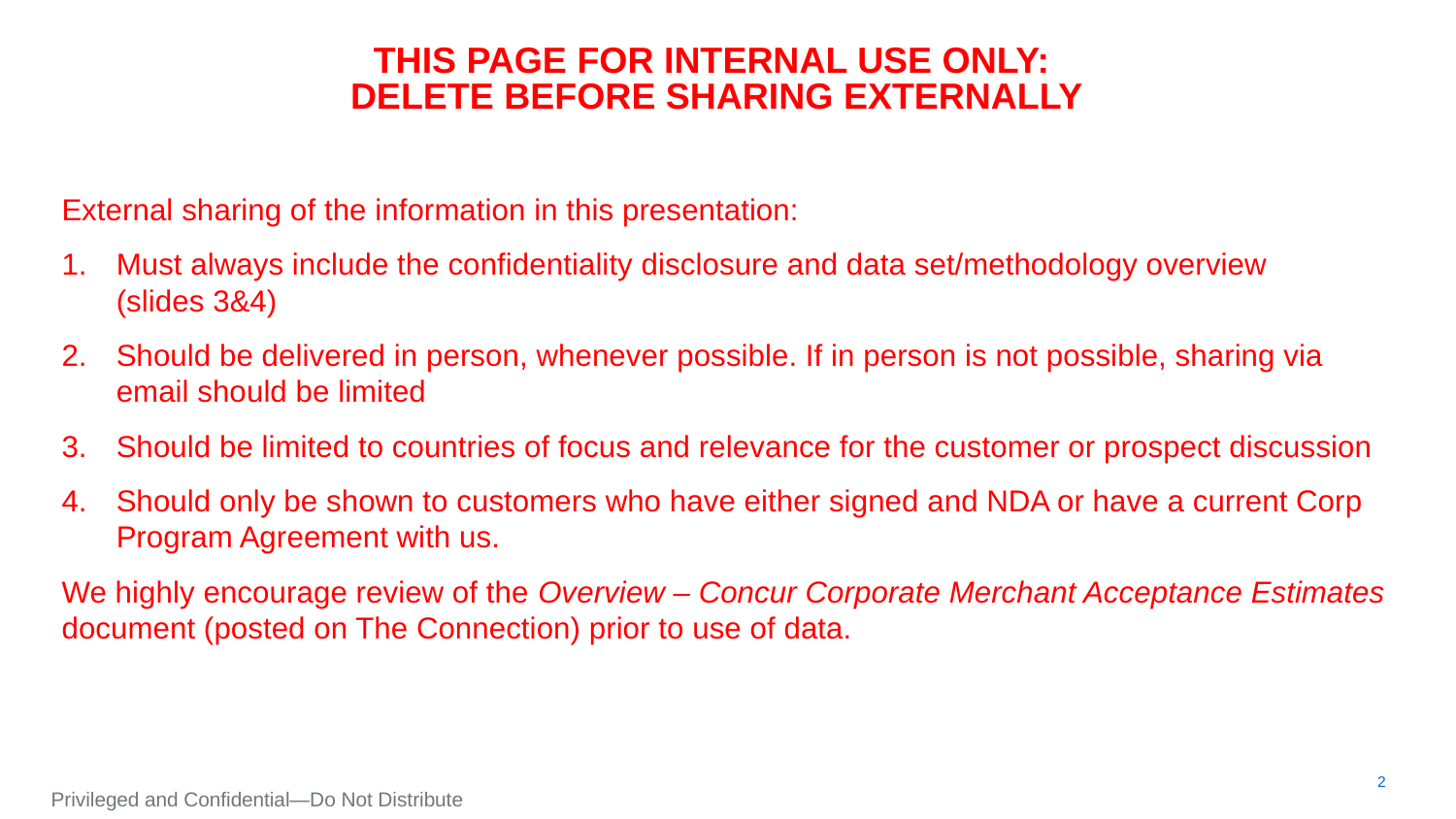

# THIS PAGE FOR INTERNAL USE ONLY: DELETE BEFORE SHARING EXTERNALLY
External sharing of the information in this presentation:
Must always include the confidentiality disclosure and data set/methodology overview
(slides 3&4)
Should be delivered in person, whenever possible. If in person is not possible, sharing via email should be limited
Should be limited to countries of focus and relevance for the customer or prospect discussion
Should only be shown to customers who have either signed and NDA or have a current Corp Program Agreement with us.
We highly encourage review of the Overview – Concur Corporate Merchant Acceptance Estimates document (posted on The Connection) prior to use of data.
2